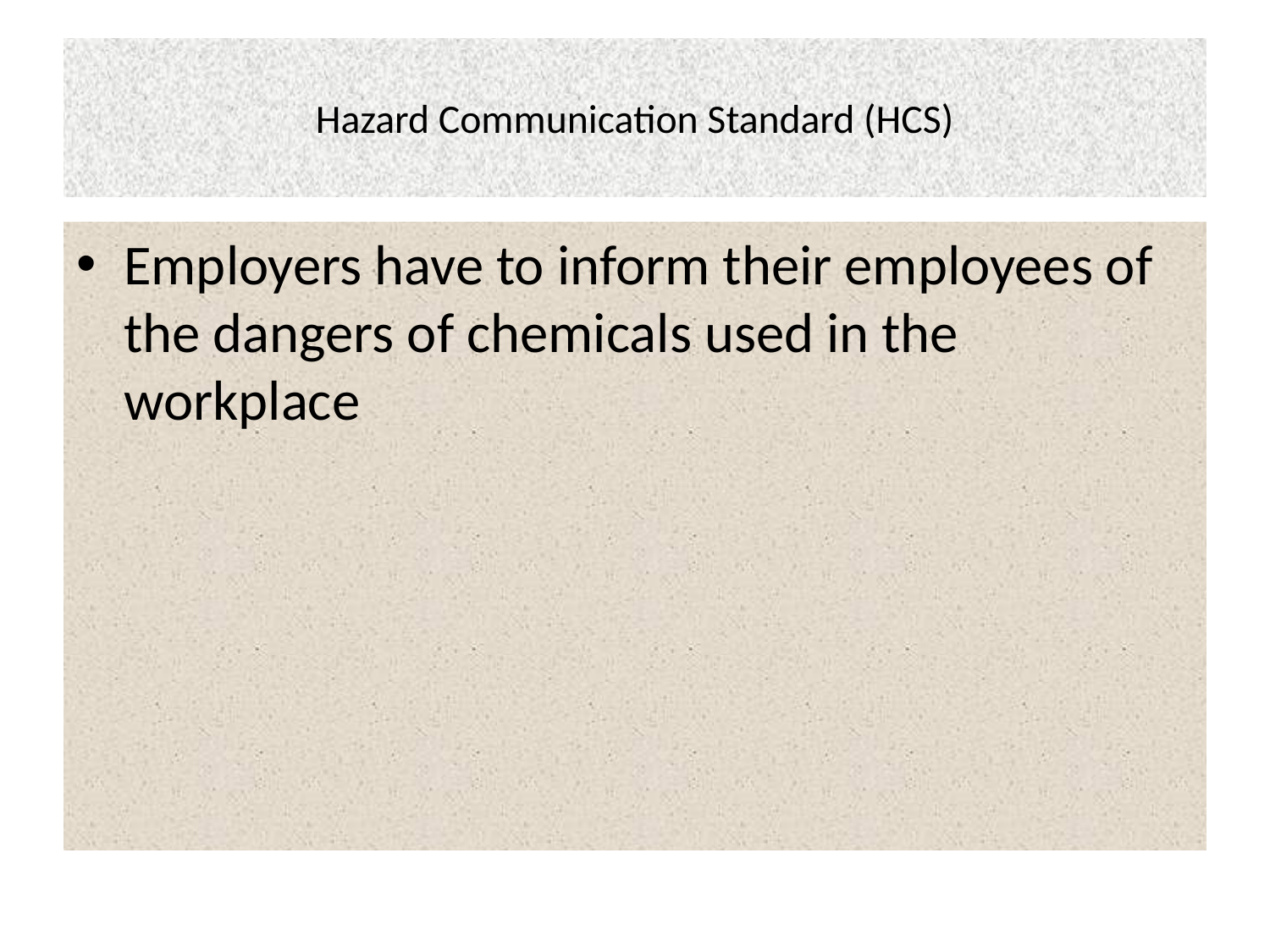

# Hazard Communication Standard (HCS)
Employers have to inform their employees of the dangers of chemicals used in the workplace